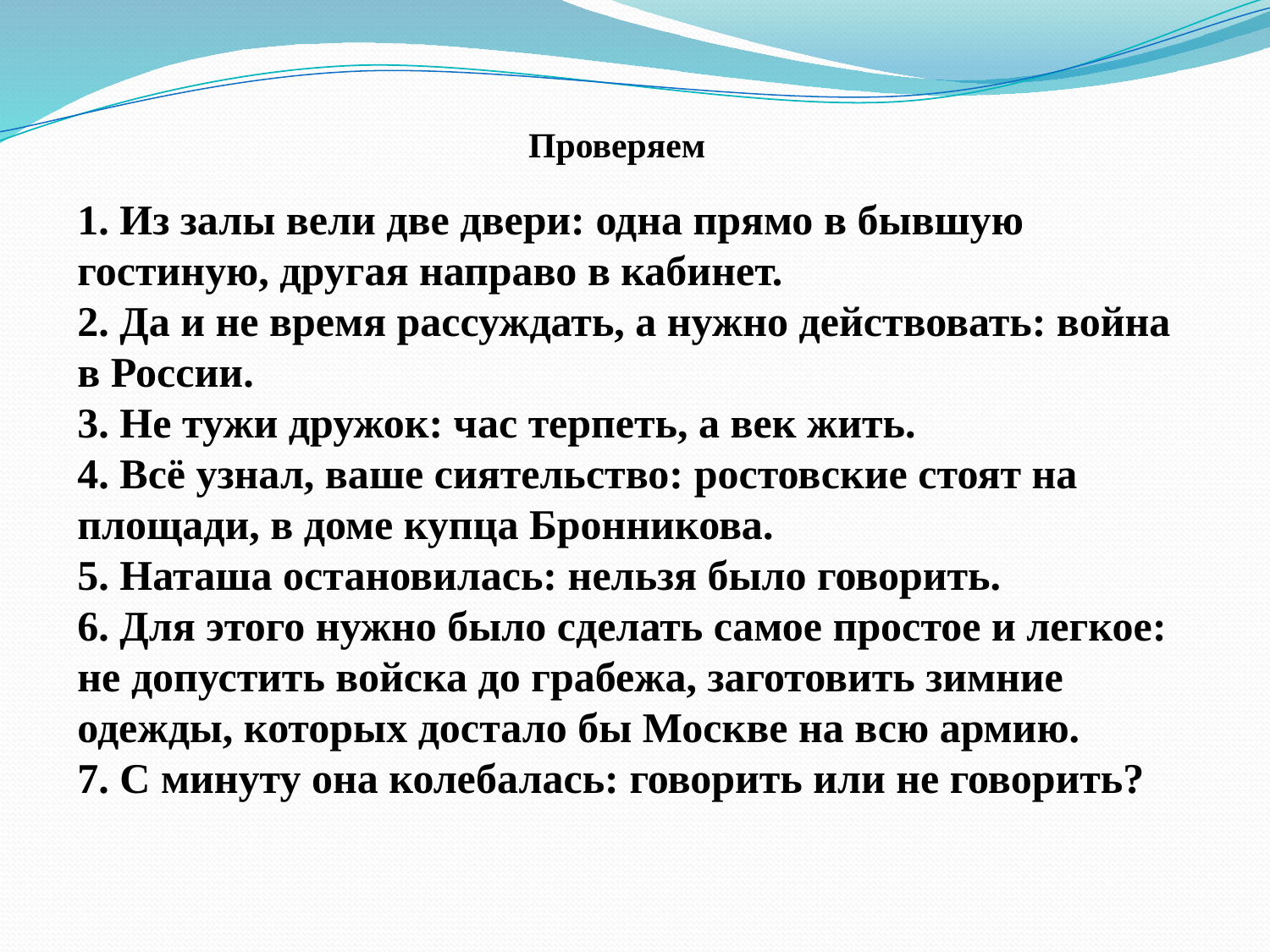

Проверяем
1. Из залы вели две двери: одна прямо в бывшую гостиную, другая направо в кабинет.
2. Да и не время рассуждать, а нужно действовать: война в России.
3. Не тужи дружок: час терпеть, а век жить.
4. Всё узнал, ваше сиятельство: ростовские стоят на площади, в доме купца Бронникова.
5. Наташа остановилась: нельзя было говорить.
6. Для этого нужно было сделать самое простое и легкое: не допустить войска до грабежа, заготовить зимние одежды, которых достало бы Москве на всю армию.
7. С минуту она колебалась: говорить или не говорить?